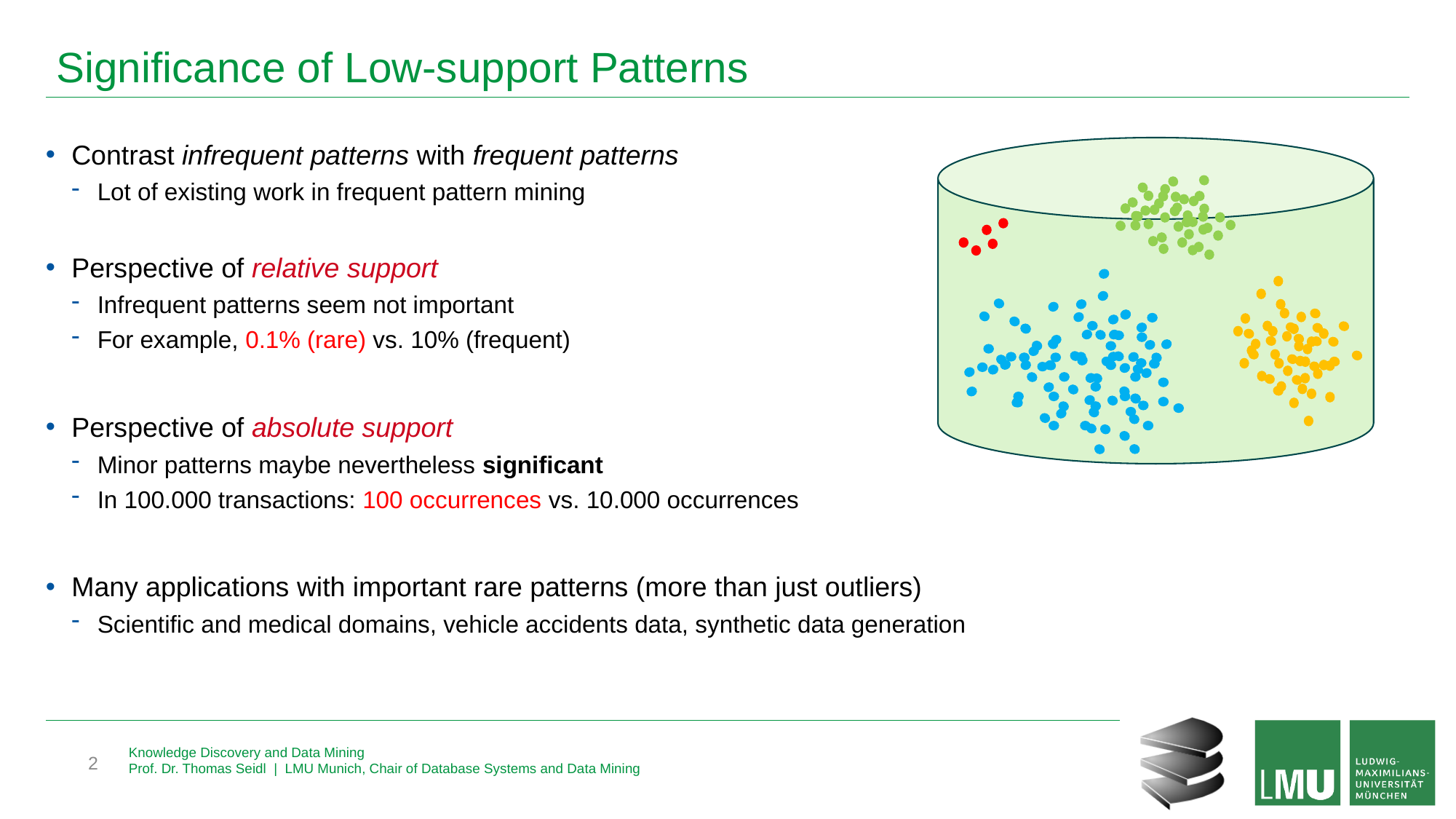

# Significance of Low-support Patterns
Contrast infrequent patterns with frequent patterns
Lot of existing work in frequent pattern mining

Perspective of relative support
Infrequent patterns seem not important
For example, 0.1% (rare) vs. 10% (frequent)

Perspective of absolute support
Minor patterns maybe nevertheless significant
In 100.000 transactions: 100 occurrences vs. 10.000 occurrences

Many applications with important rare patterns (more than just outliers)
Scientific and medical domains, vehicle accidents data, synthetic data generation

2